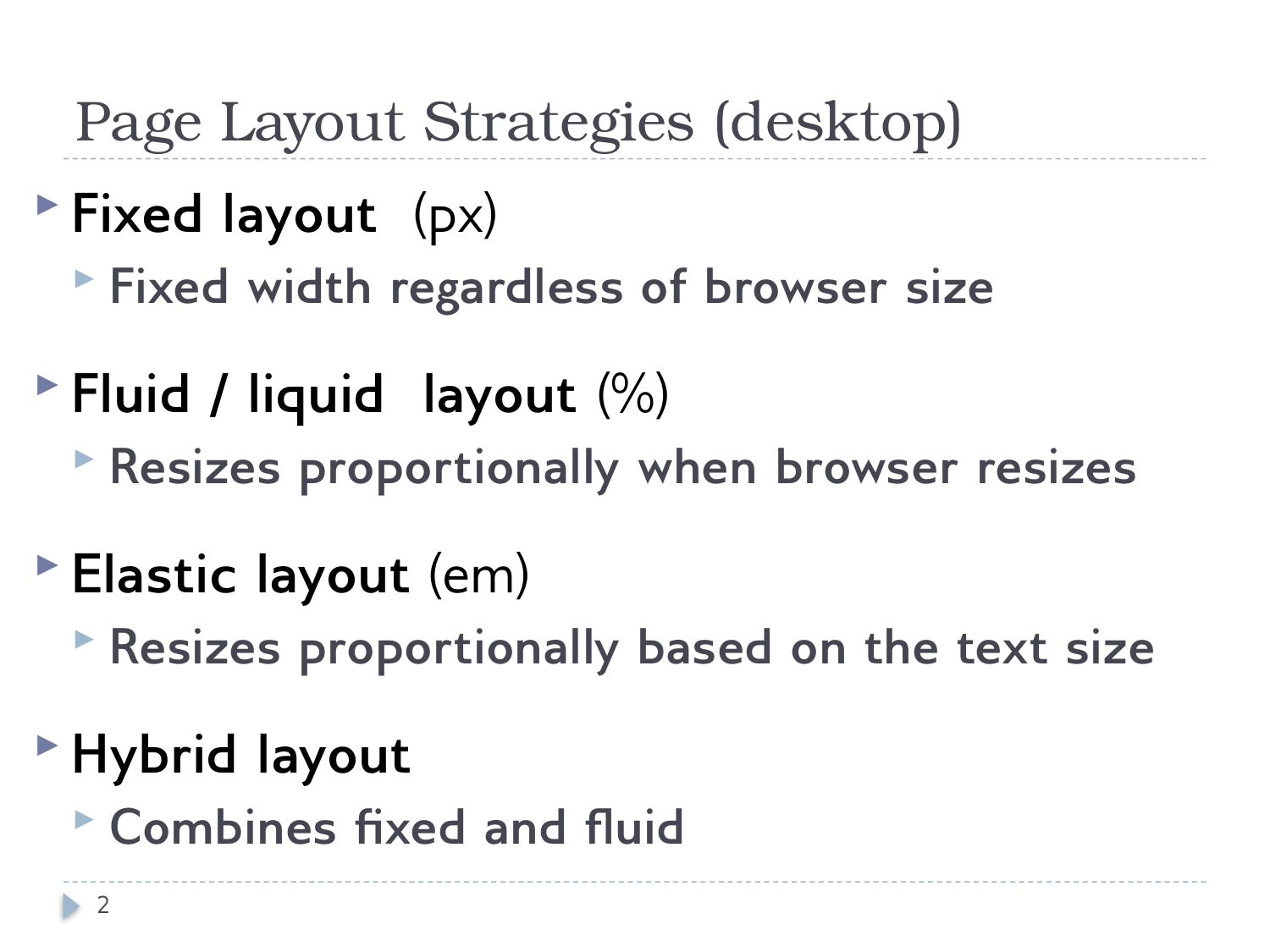

# Page Layout Strategies (desktop)
Fixed layout  (px)
Fixed width regardless of browser size
Fluid / liquid  layout (%)
Resizes proportionally when browser resizes
Elastic layout (em)
Resizes proportionally based on the text size
Hybrid layout
Combines fixed and fluid

2